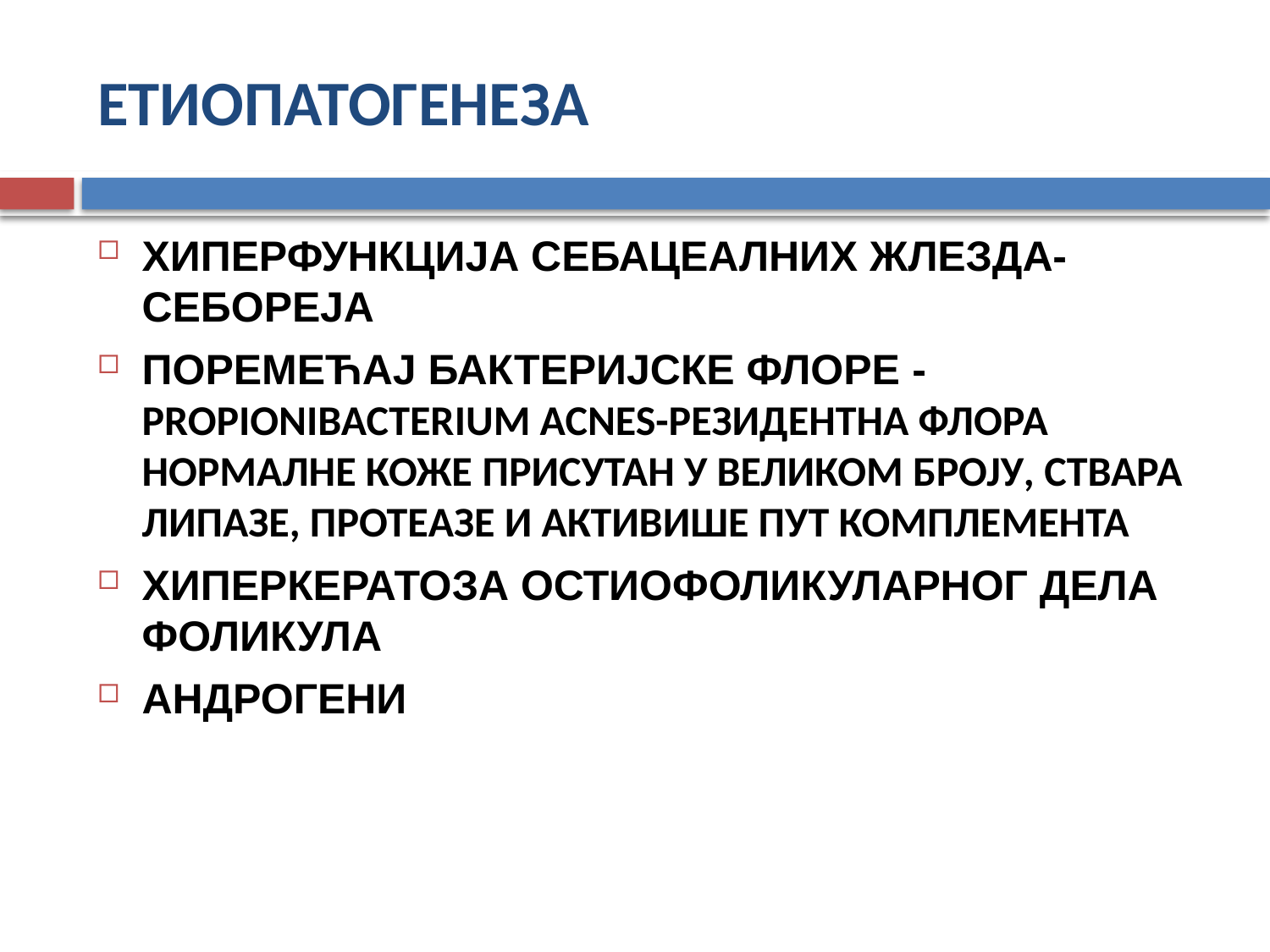

# ЕТИОПАТОГЕНЕЗА
ХИПЕРФУНКЦИЈА СЕБАЦЕАЛНИХ ЖЛЕЗДА-СЕБОРЕЈА
ПОРЕМЕЋАЈ БАКТЕРИЈСКЕ ФЛОРЕ - PROPIONIBACTERIUM ACNES-РЕЗИДЕНТНА ФЛОРА НОРМАЛНЕ КОЖЕ ПРИСУТАН У ВЕЛИКОМ БРОЈУ, СТВАРА ЛИПАЗЕ, ПРОТЕАЗЕ И АКТИВИШЕ ПУТ КОМПЛЕМЕНТА
ХИПЕРКЕРАТОЗА ОСТИОФОЛИКУЛАРНОГ ДЕЛА ФОЛИКУЛА
АНДРОГЕНИ